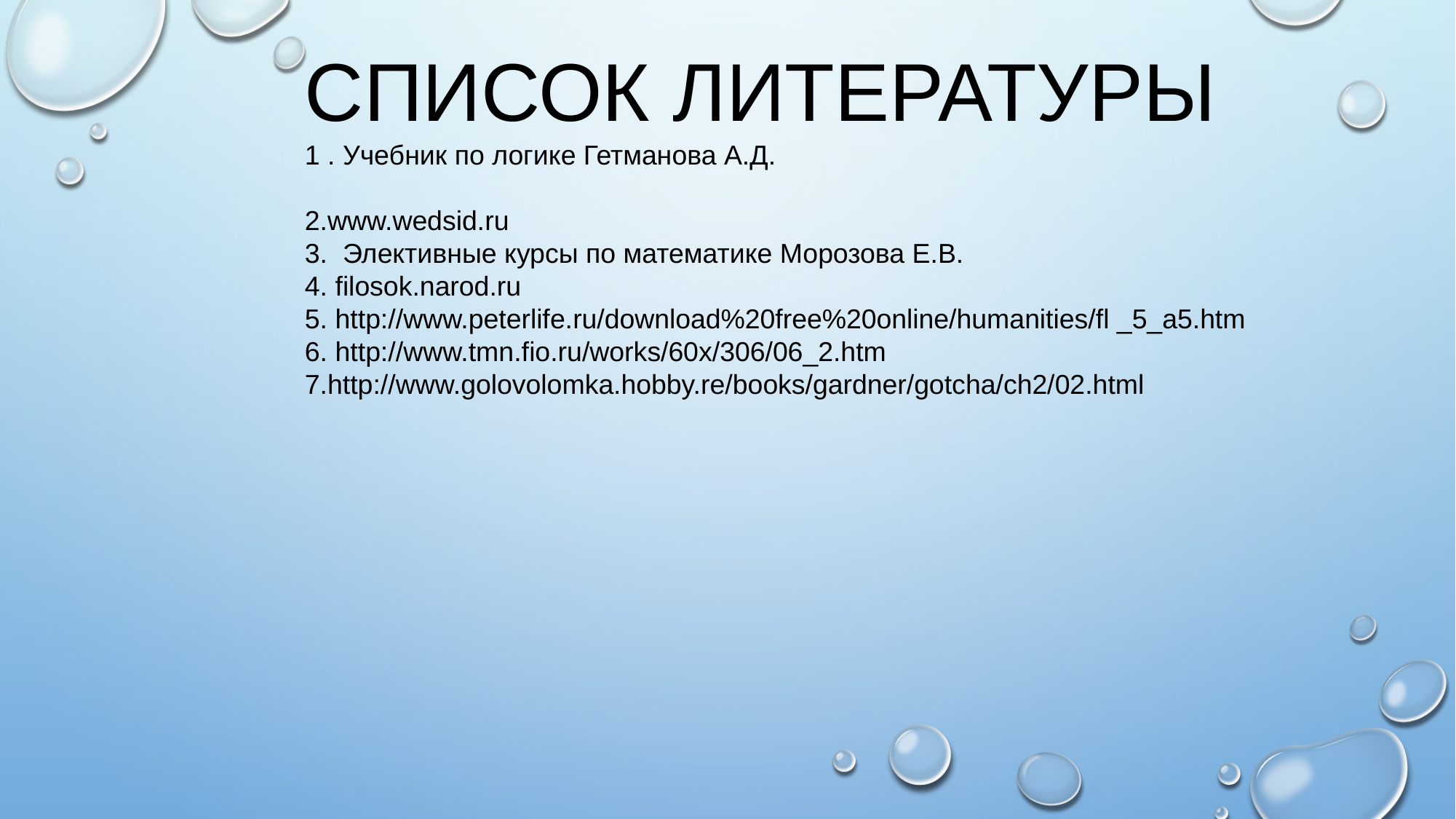

СПИСОК ЛИТЕРАТУРЫ
1 . Учебник по логике Гетманова А.Д.
2.www.wedsid.ru
3.  Элективные курсы по математике Морозова Е.В.
4. filosok.narod.ru
5. http://www.peterlife.ru/download%20free%20online/humanities/fl _5_a5.htm
6. http://www.tmn.fio.ru/works/60x/306/06_2.htm
7.http://www.golovolomka.hobby.re/books/gardner/gotcha/ch2/02.html